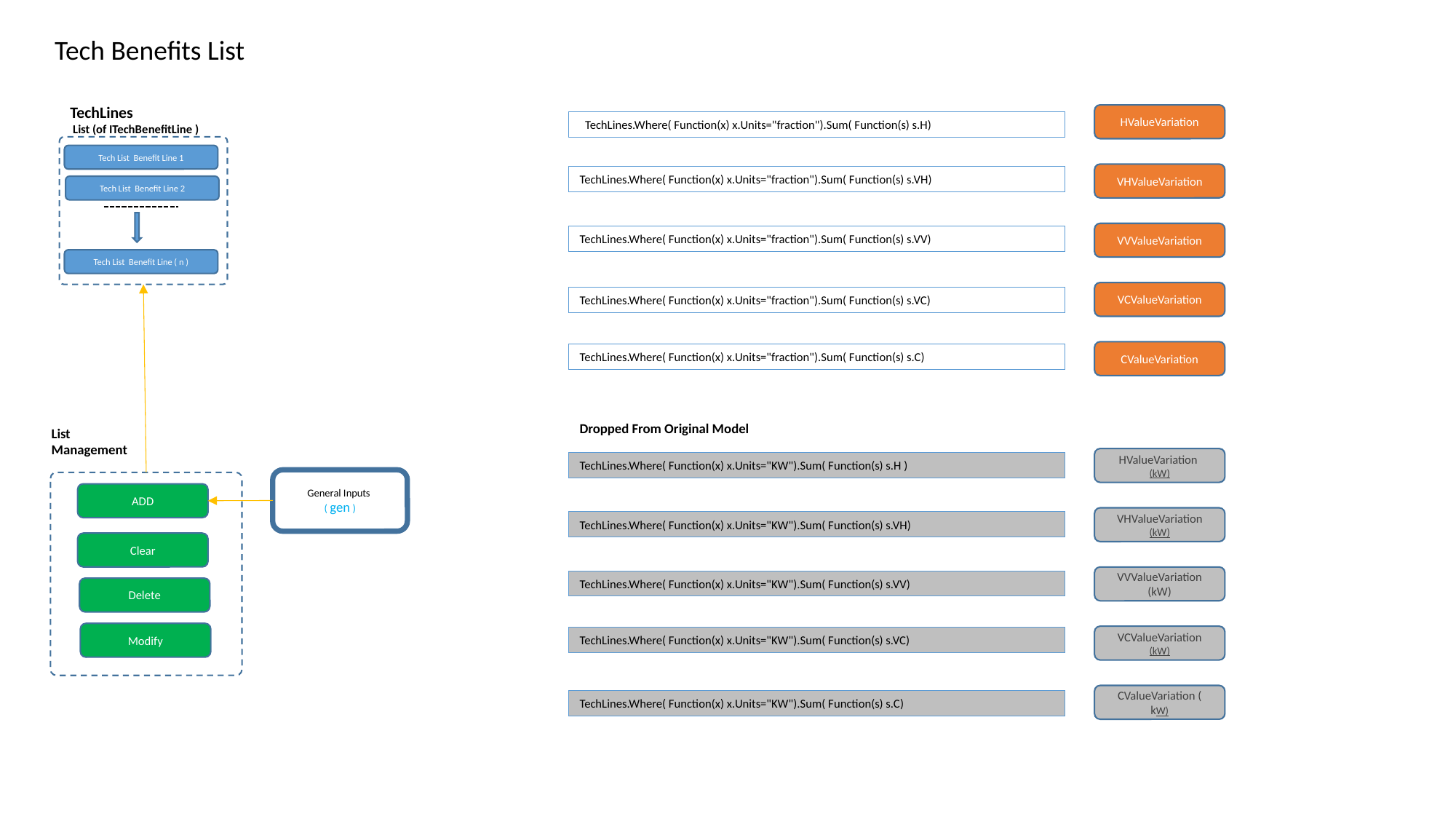

Tech Benefits List
TechLines
 List (of ITechBenefitLine )
HValueVariation
  TechLines.Where( Function(x) x.Units="fraction").Sum( Function(s) s.H)

Tech List  Benefit Line 1
VHValueVariation
TechLines.Where( Function(x) x.Units="fraction").Sum( Function(s) s.VH)
Tech List  Benefit Line 2

VVValueVariation
TechLines.Where( Function(x) x.Units="fraction").Sum( Function(s) s.VV)
Tech List  Benefit Line ( n )
VCValueVariation
TechLines.Where( Function(x) x.Units="fraction").Sum( Function(s) s.VC)
CValueVariation
TechLines.Where( Function(x) x.Units="fraction").Sum( Function(s) s.C)
Dropped From Original Model
List
Management
HValueVariation
(kW)
TechLines.Where( Function(x) x.Units="KW").Sum( Function(s) s.H )
General Inputs
( gen )

ADD
VHValueVariation (kW)
TechLines.Where( Function(x) x.Units="KW").Sum( Function(s) s.VH)
Clear
VVValueVariation (kW)
TechLines.Where( Function(x) x.Units="KW").Sum( Function(s) s.VV)
Delete
Modify
VCValueVariation
(kW)
TechLines.Where( Function(x) x.Units="KW").Sum( Function(s) s.VC)
CValueVariation (
kW)
TechLines.Where( Function(x) x.Units="KW").Sum( Function(s) s.C)